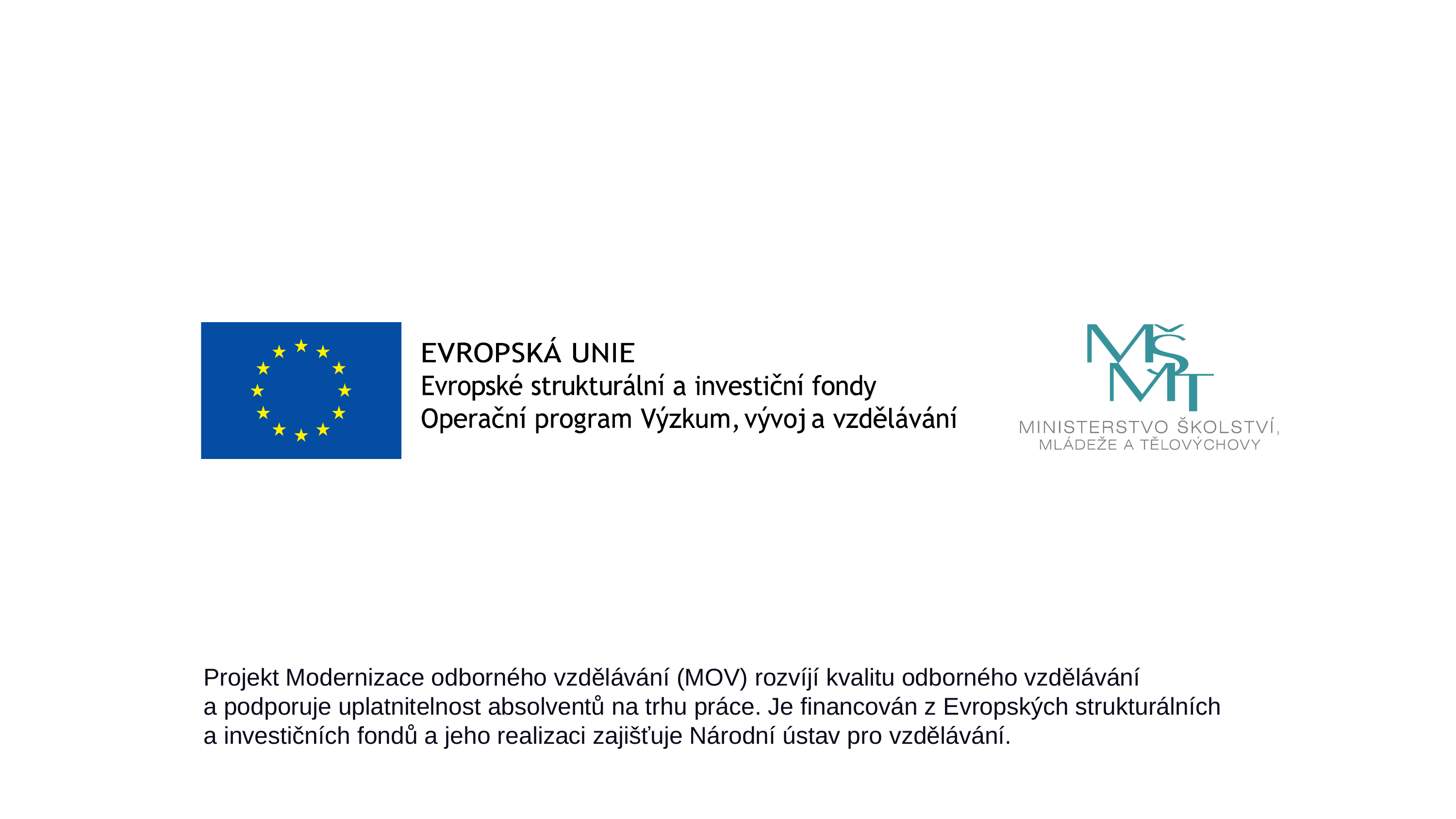

Projekt Modernizace odborného vzdělávání (MOV) rozvíjí kvalitu odborného vzdělávání
a podporuje uplatnitelnost absolventů na trhu práce. Je financován z Evropských strukturálních
a investičních fondů a jeho realizaci zajišťuje Národní ústav pro vzdělávání.